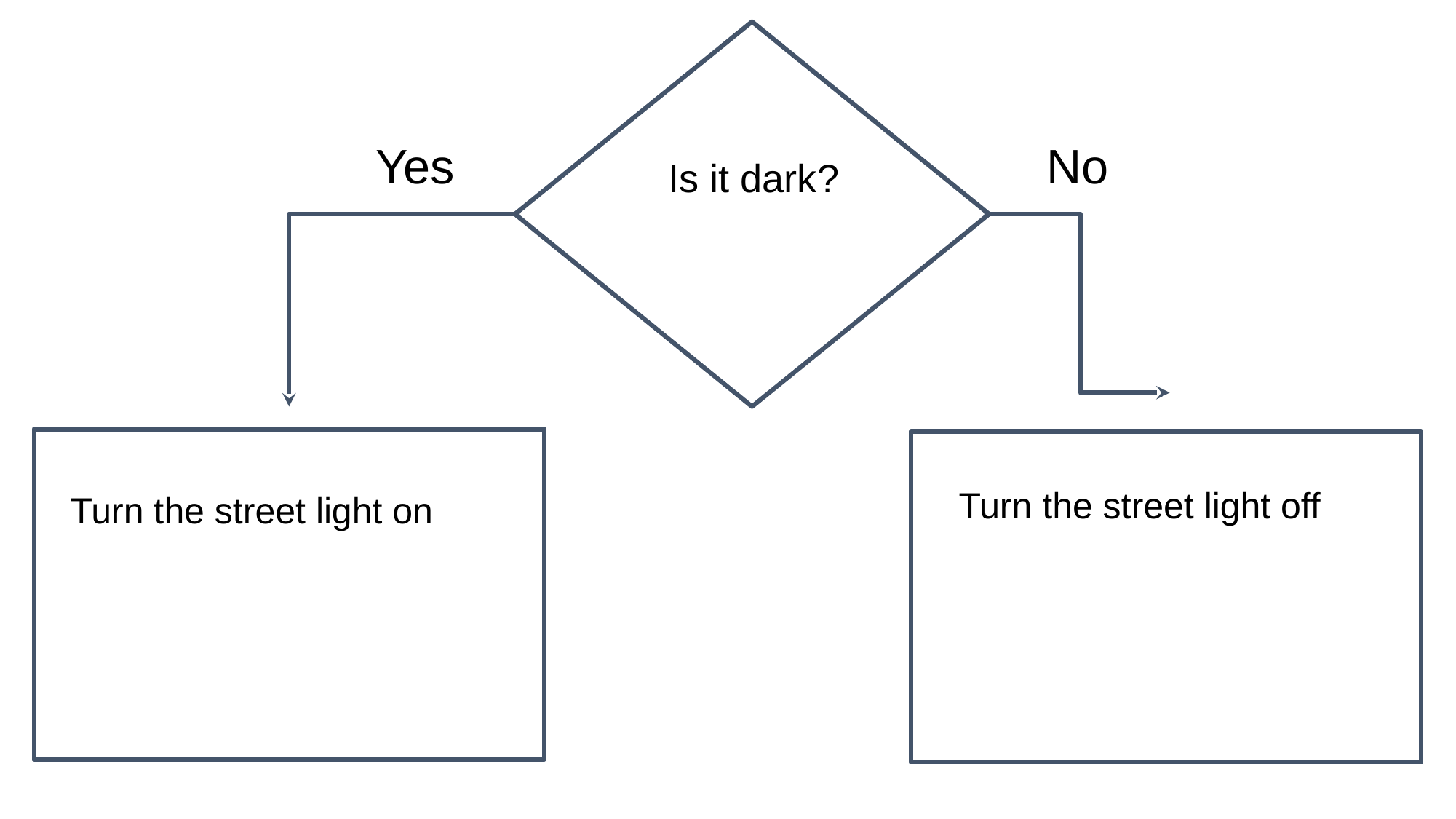

Yes
No

Is it dark?

Turn the street light off

Turn the street light on